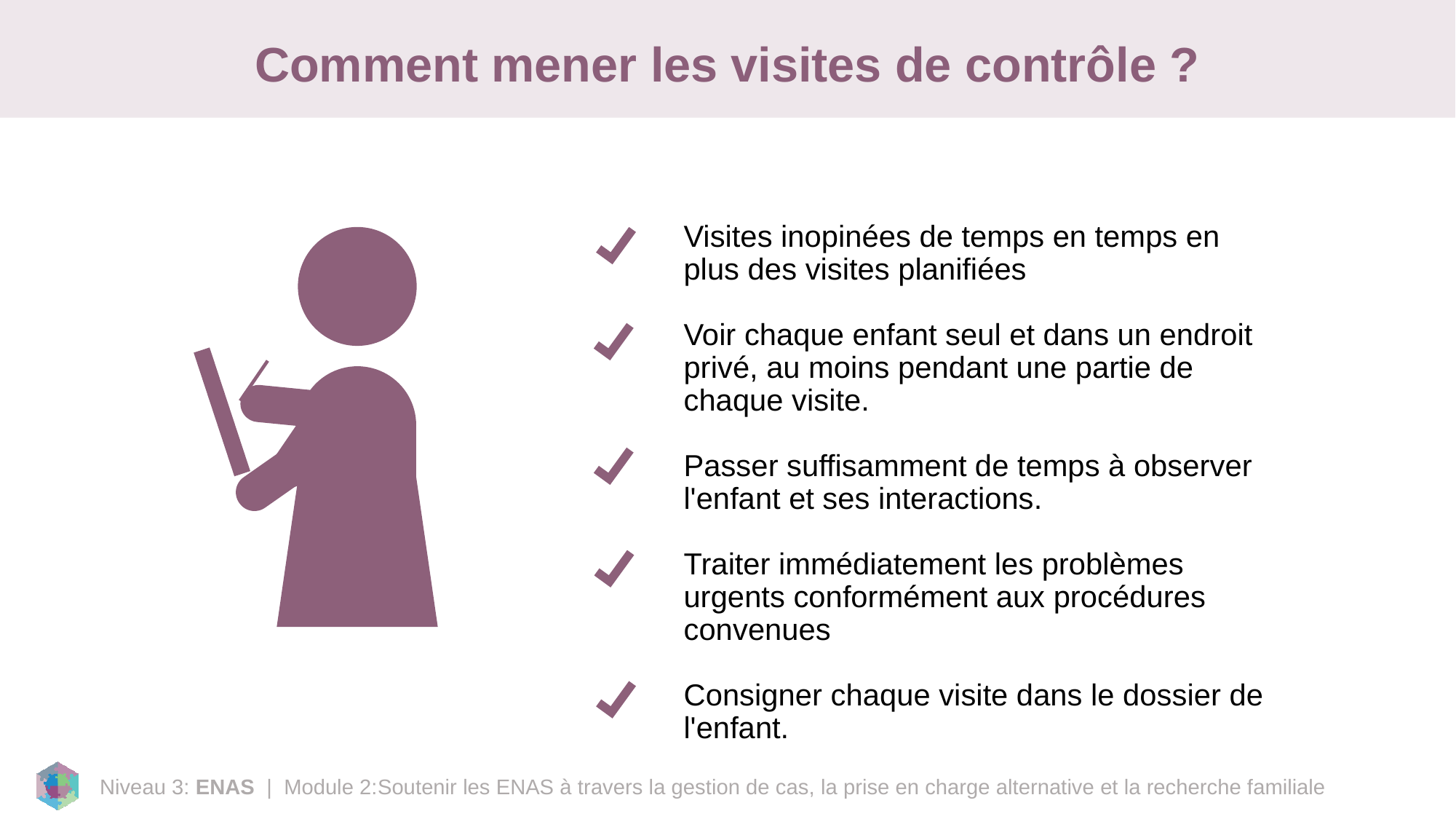

# Comment mener les visites de contrôle ?
Visites inopinées de temps en temps en plus des visites planifiées

Voir chaque enfant seul et dans un endroit privé, au moins pendant une partie de chaque visite.

Passer suffisamment de temps à observer l'enfant et ses interactions.

Traiter immédiatement les problèmes urgents conformément aux procédures convenues

Consigner chaque visite dans le dossier de l'enfant.